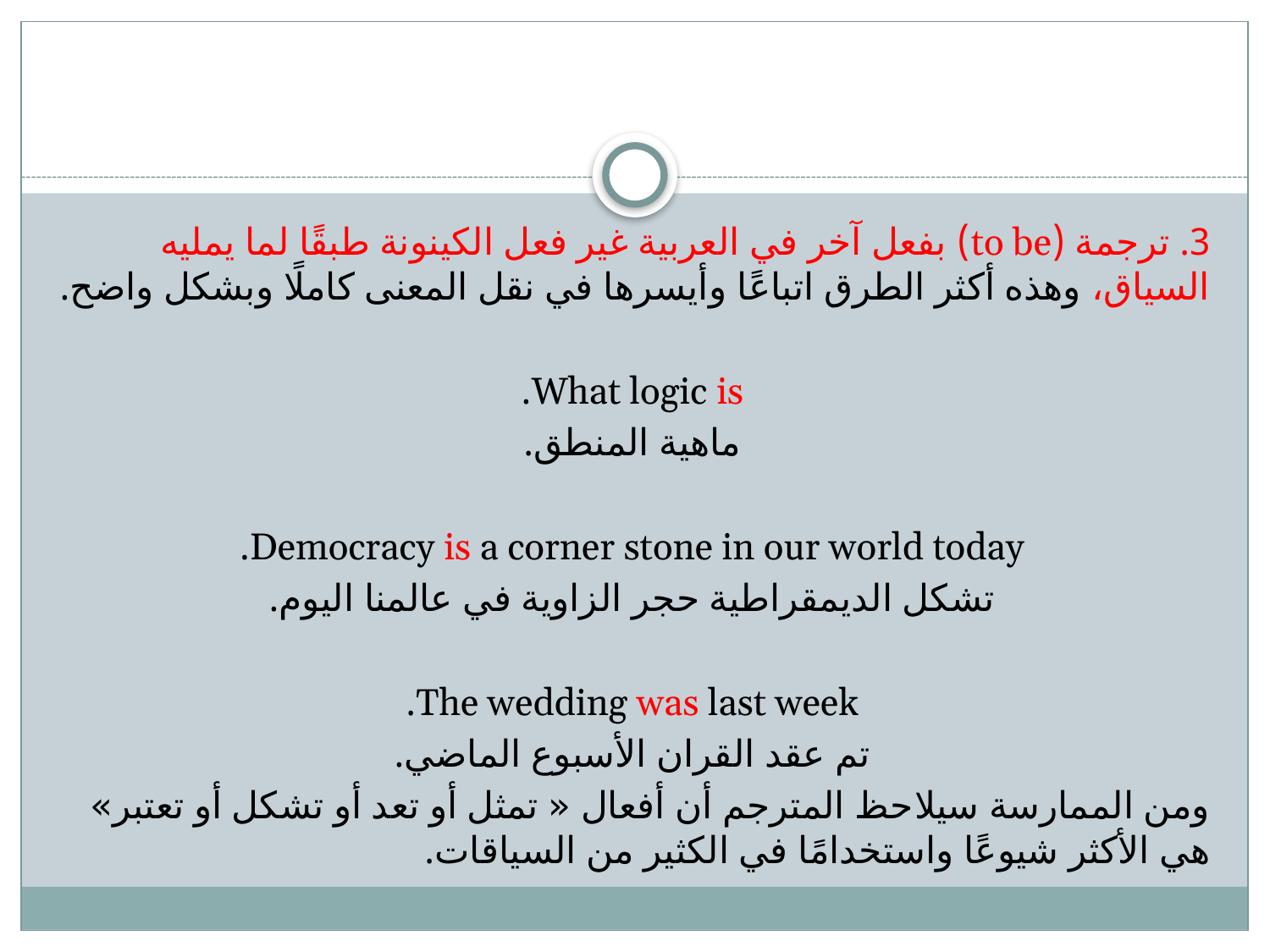

3. ترجمة (to be) بفعل آخر في العربية غير فعل الكينونة طبقًا لما يمليه السياق، وهذه أكثر الطرق اتباعًا وأيسرها في نقل المعنى كاملًا وبشكل واضح.

What logic is.
ماهية المنطق.

Democracy is a corner stone in our world today.
تشكل الديمقراطية حجر الزاوية في عالمنا اليوم.

The wedding was last week.
تم عقد القران الأسبوع الماضي.
ومن الممارسة سيلاحظ المترجم أن أفعال « تمثل أو تعد أو تشكل أو تعتبر» هي الأكثر شيوعًا واستخدامًا في الكثير من السياقات.